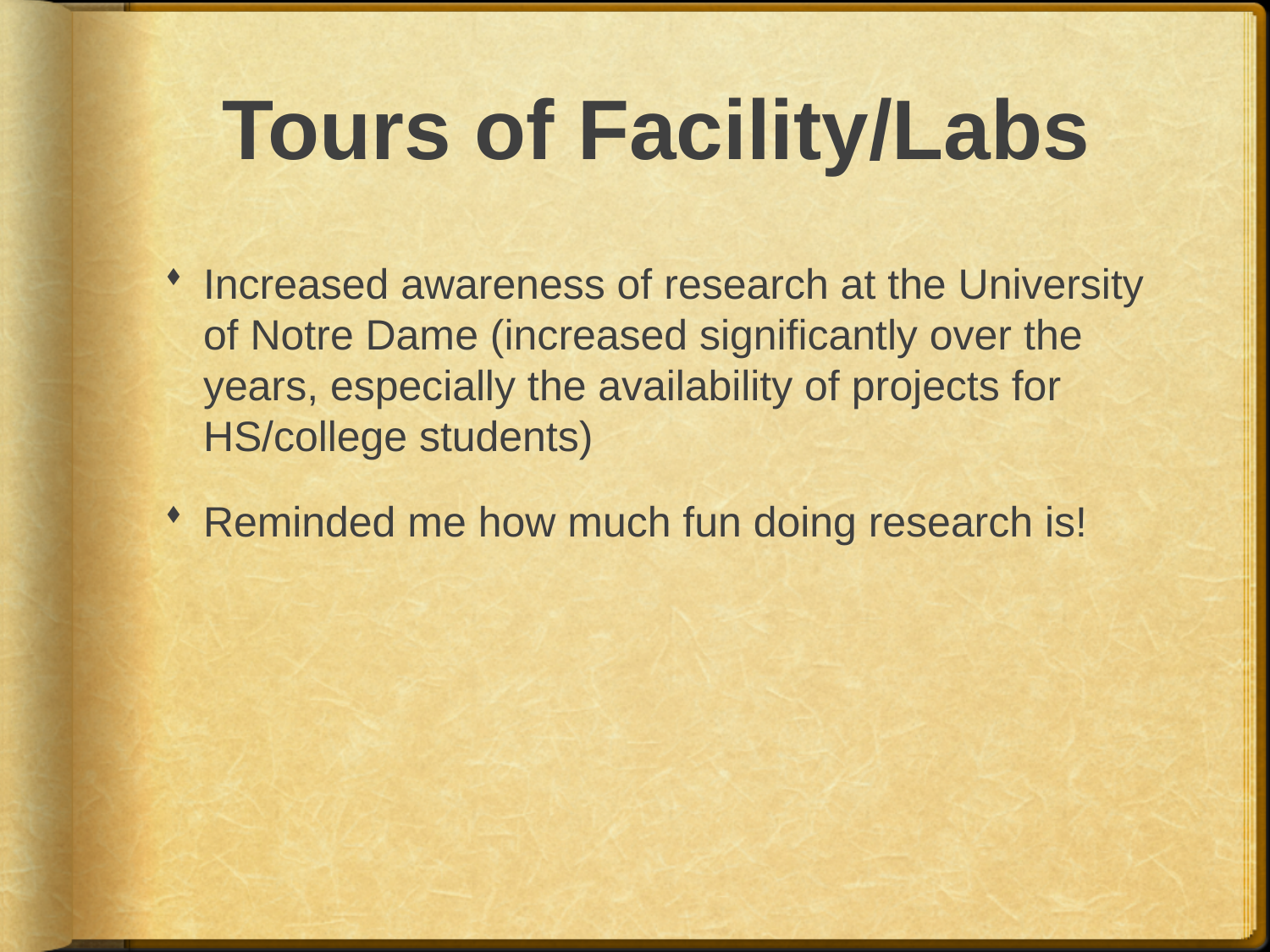

# Tours of Facility/Labs
Increased awareness of research at the University of Notre Dame (increased significantly over the years, especially the availability of projects for HS/college students)
Reminded me how much fun doing research is!